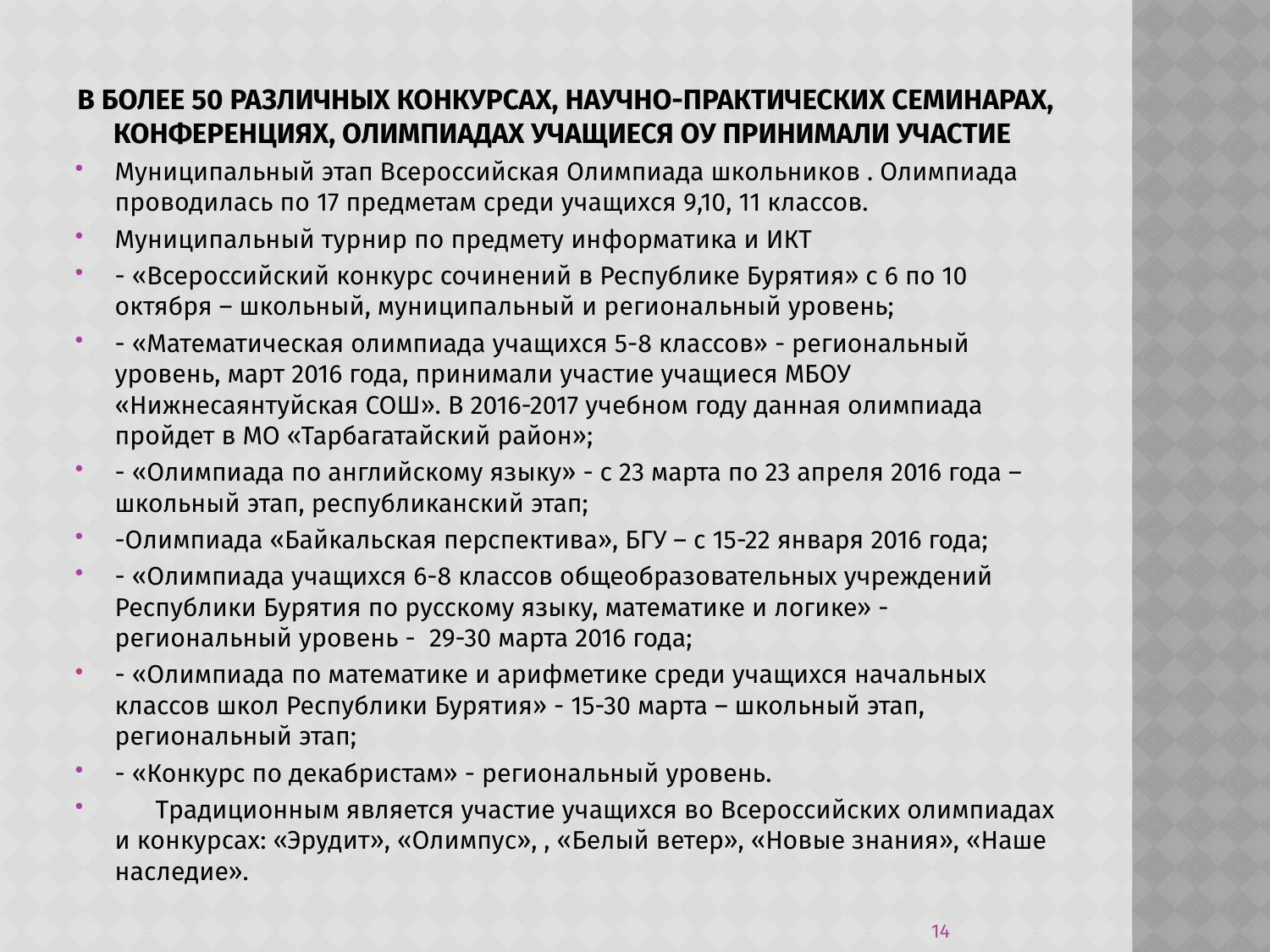

# В более 50 различных конкурсАХ, научно-практических семинарАХ, конференциЯХ, олимпиадах учащиеся ОУ принимали участие
Муниципальный этап Всероссийская Олимпиада школьников . Олимпиада проводилась по 17 предметам среди учащихся 9,10, 11 классов.
Муниципальный турнир по предмету информатика и ИКТ
- «Всероссийский конкурс сочинений в Республике Бурятия» с 6 по 10 октября – школьный, муниципальный и региональный уровень;
- «Математическая олимпиада учащихся 5-8 классов» - региональный уровень, март 2016 года, принимали участие учащиеся МБОУ «Нижнесаянтуйская СОШ». В 2016-2017 учебном году данная олимпиада пройдет в МО «Тарбагатайский район»;
- «Олимпиада по английскому языку» - с 23 марта по 23 апреля 2016 года – школьный этап, республиканский этап;
-Олимпиада «Байкальская перспектива», БГУ – с 15-22 января 2016 года;
- «Олимпиада учащихся 6-8 классов общеобразовательных учреждений Республики Бурятия по русскому языку, математике и логике» - региональный уровень -  29-30 марта 2016 года;
- «Олимпиада по математике и арифметике среди учащихся начальных классов школ Республики Бурятия» - 15-30 марта – школьный этап, региональный этап;
- «Конкурс по декабристам» - региональный уровень.
      Традиционным является участие учащихся во Всероссийских олимпиадах и конкурсах: «Эрудит», «Олимпус», , «Белый ветер», «Новые знания», «Наше наследие».

14